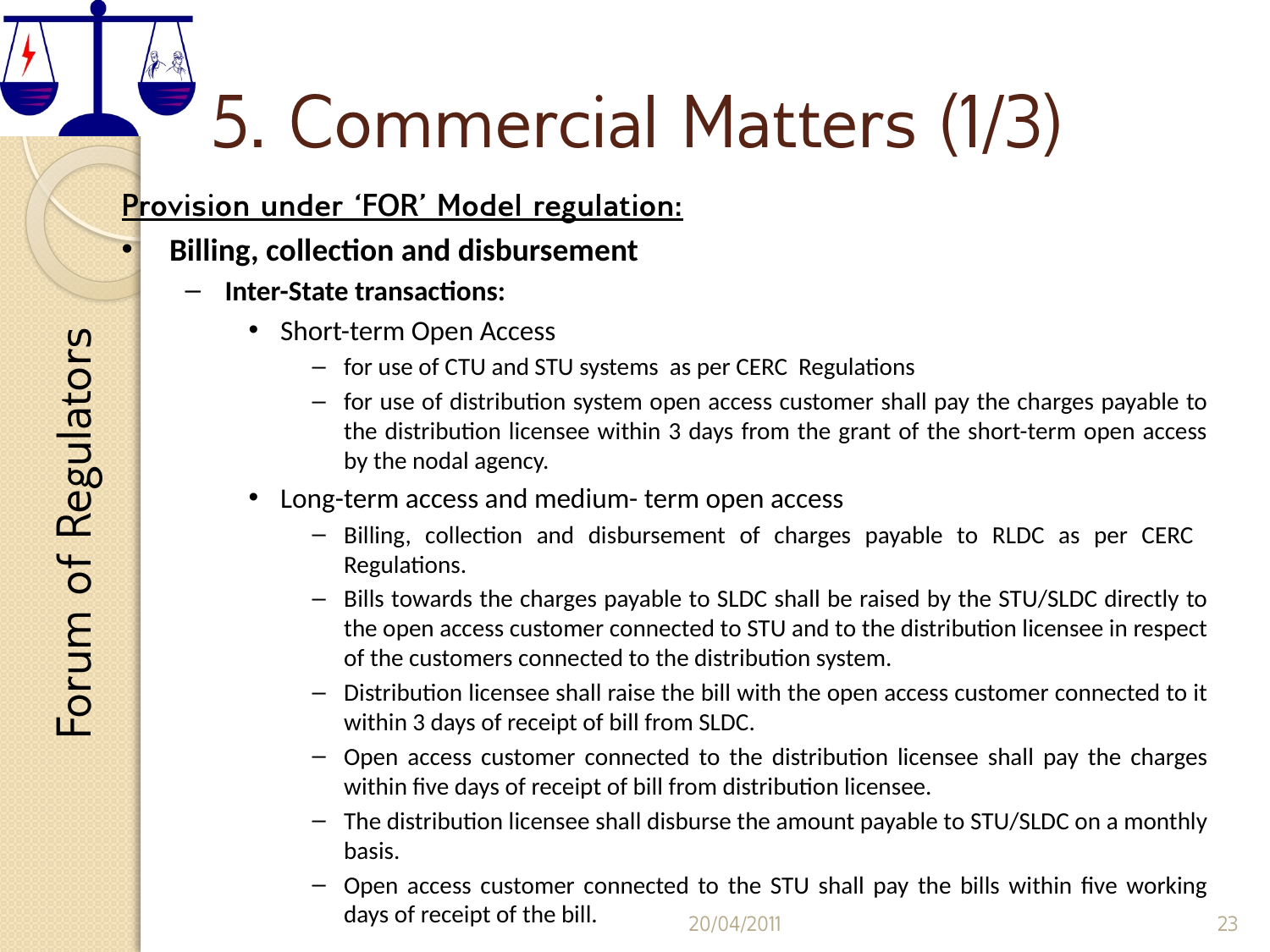

# 5. Commercial Matters (1/3)
Provision under ‘FOR’ Model regulation:
Billing, collection and disbursement
Inter-State transactions:
Short-term Open Access
for use of CTU and STU systems  as per CERC  Regulations
for use of distribution system open access customer shall pay the charges payable to the distribution licensee within 3 days from the grant of the short-term open access by the nodal agency.
Long-term access and medium- term open access
Billing, collection and disbursement of charges payable to RLDC as per CERC  Regulations.
Bills towards the charges payable to SLDC shall be raised by the STU/SLDC directly to the open access customer connected to STU and to the distribution licensee in respect of the customers connected to the distribution system.
Distribution licensee shall raise the bill with the open access customer connected to it within 3 days of receipt of bill from SLDC.
Open access customer connected to the distribution licensee shall pay the charges within five days of receipt of bill from distribution licensee.
The distribution licensee shall disburse the amount payable to STU/SLDC on a monthly basis.
Open access customer connected to the STU shall pay the bills within five working days of receipt of the bill.

20/04/2011
23